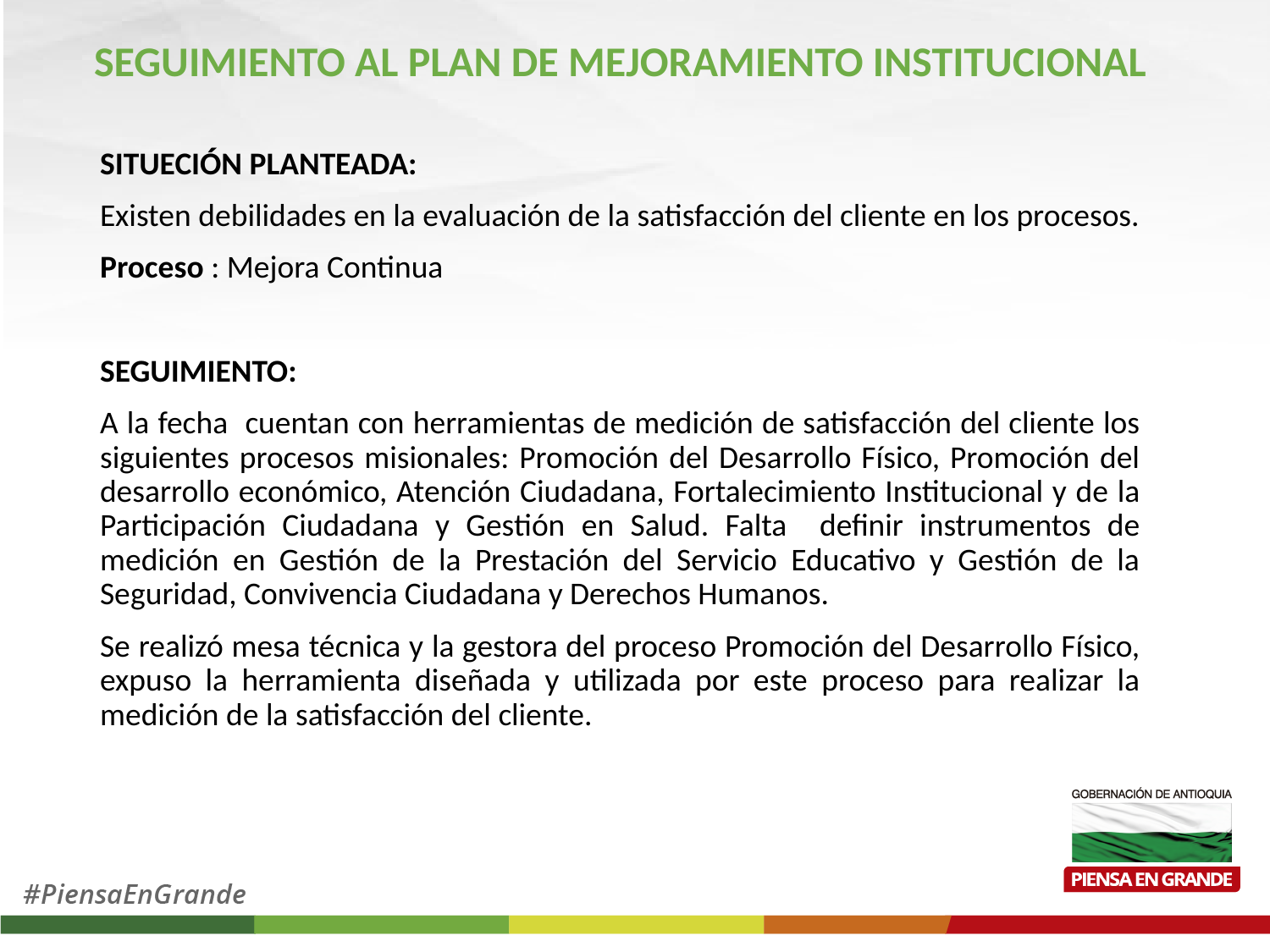

# SEGUIMIENTO AL PLAN DE MEJORAMIENTO INSTITUCIONAL
SITUECIÓN PLANTEADA:
Existen debilidades en la evaluación de la satisfacción del cliente en los procesos.
Proceso : Mejora Continua

SEGUIMIENTO:
A la fecha  cuentan con herramientas de medición de satisfacción del cliente los siguientes procesos misionales: Promoción del Desarrollo Físico, Promoción del desarrollo económico, Atención Ciudadana, Fortalecimiento Institucional y de la Participación Ciudadana y Gestión en Salud. Falta  definir instrumentos de medición en Gestión de la Prestación del Servicio Educativo y Gestión de la Seguridad, Convivencia Ciudadana y Derechos Humanos.
Se realizó mesa técnica y la gestora del proceso Promoción del Desarrollo Físico, expuso la herramienta diseñada y utilizada por este proceso para realizar la medición de la satisfacción del cliente.